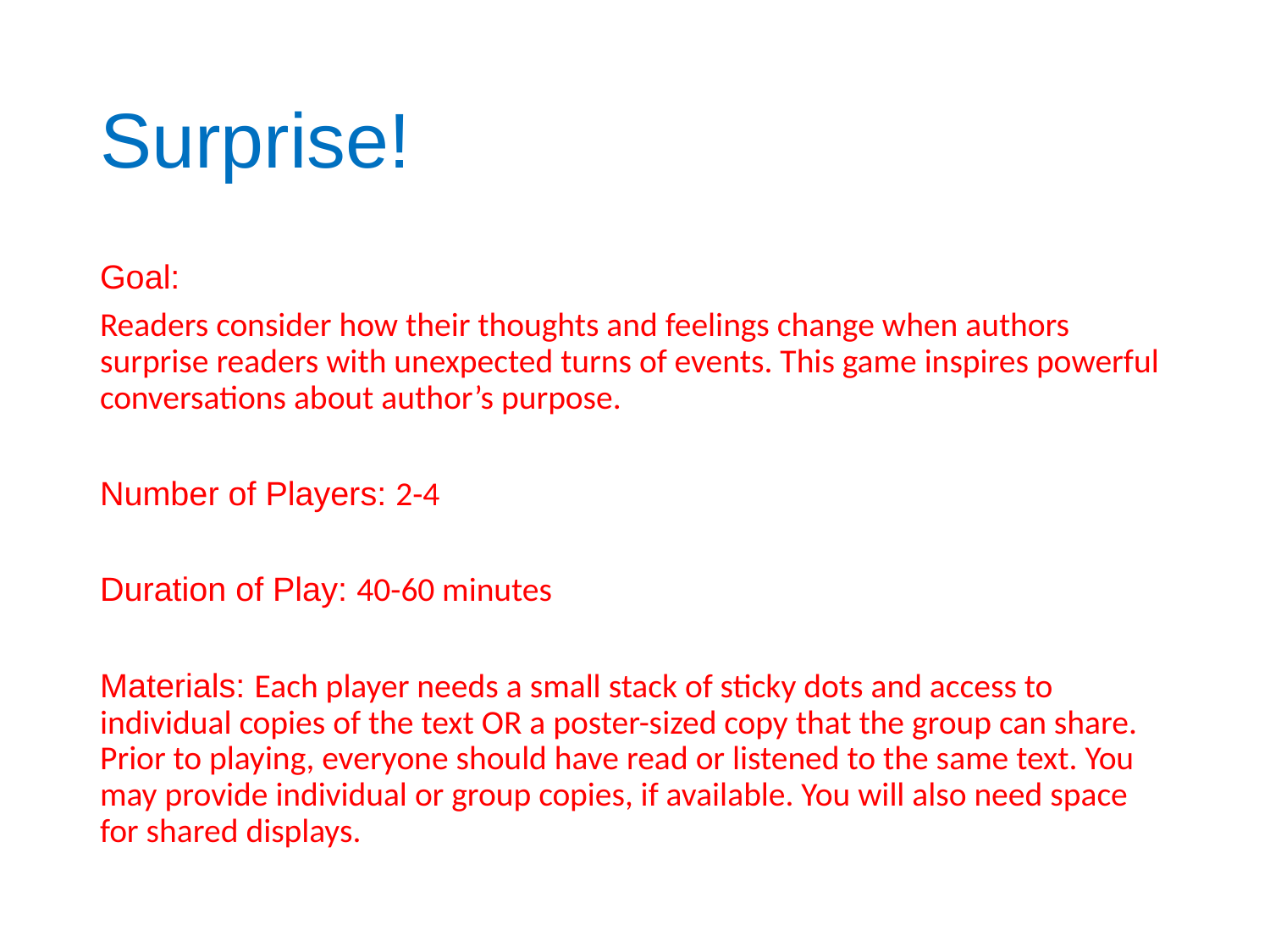

# Surprise!
Goal:
Readers consider how their thoughts and feelings change when authors surprise readers with unexpected turns of events. This game inspires powerful conversations about author’s purpose.

Number of Players: 2-4

Duration of Play: 40-60 minutes

Materials: Each player needs a small stack of sticky dots and access to individual copies of the text OR a poster-sized copy that the group can share. Prior to playing, everyone should have read or listened to the same text. You may provide individual or group copies, if available. You will also need space for shared displays.